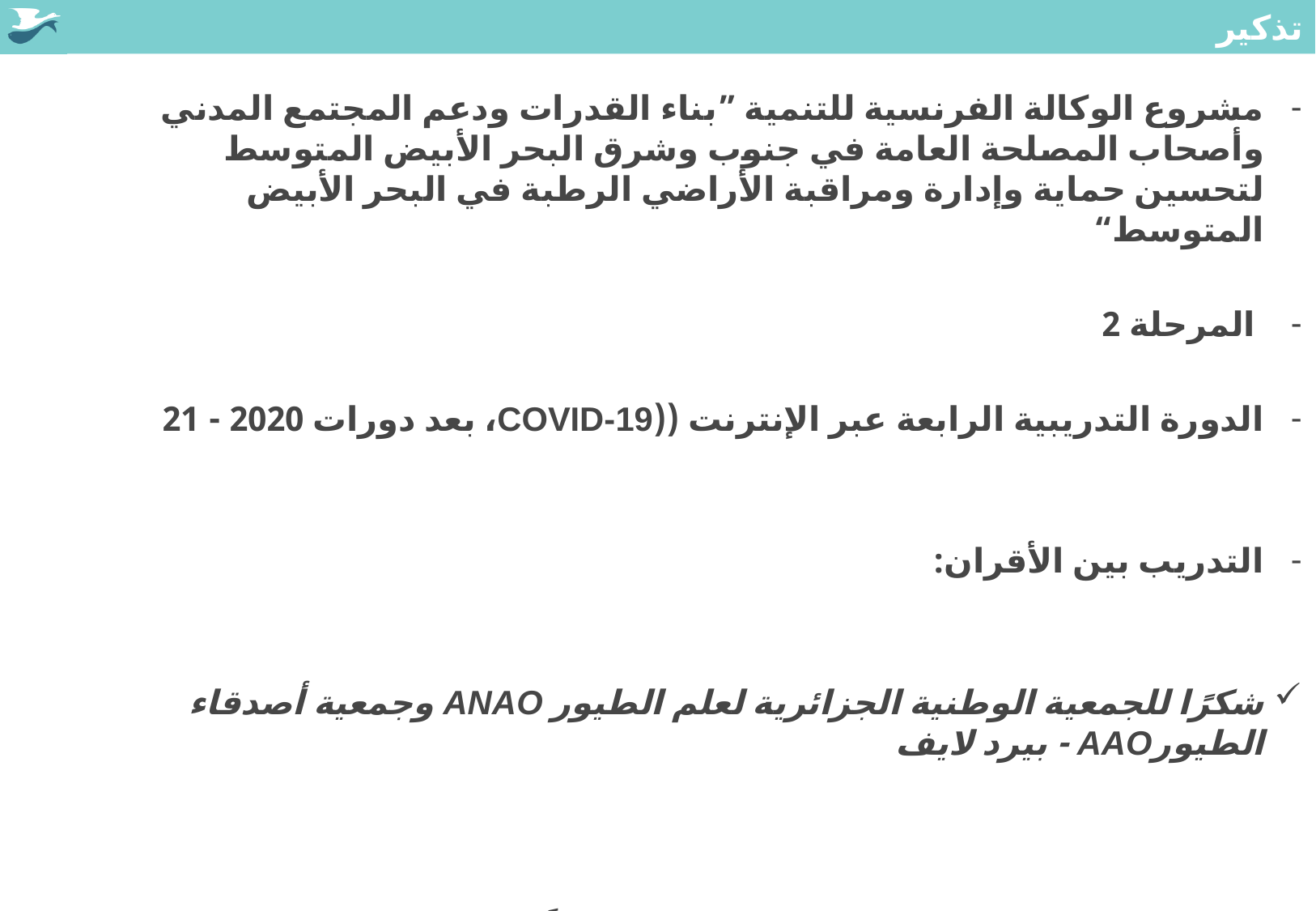

# تذكير

مشروع الوكالة الفرنسية للتنمية ”بناء القدرات ودعم المجتمع المدني وأصحاب المصلحة العامة في جنوب وشرق البحر الأبيض المتوسط لتحسين حماية وإدارة ومراقبة الأراضي الرطبة في البحر الأبيض المتوسط“

 المرحلة 2

الدورة التدريبية الرابعة عبر الإنترنت ((COVID-19، بعد دورات 2020 - 21

التدريب بين الأقران:

شكرًا للجمعية الوطنية الجزائرية لعلم الطيور ANAO وجمعية أصدقاء الطيورAAO - بيرد لايف

تعاون الوكالة الفرنسية للتنمية      AFD مرحباً بكم في الطبيعة - موريتانيا!